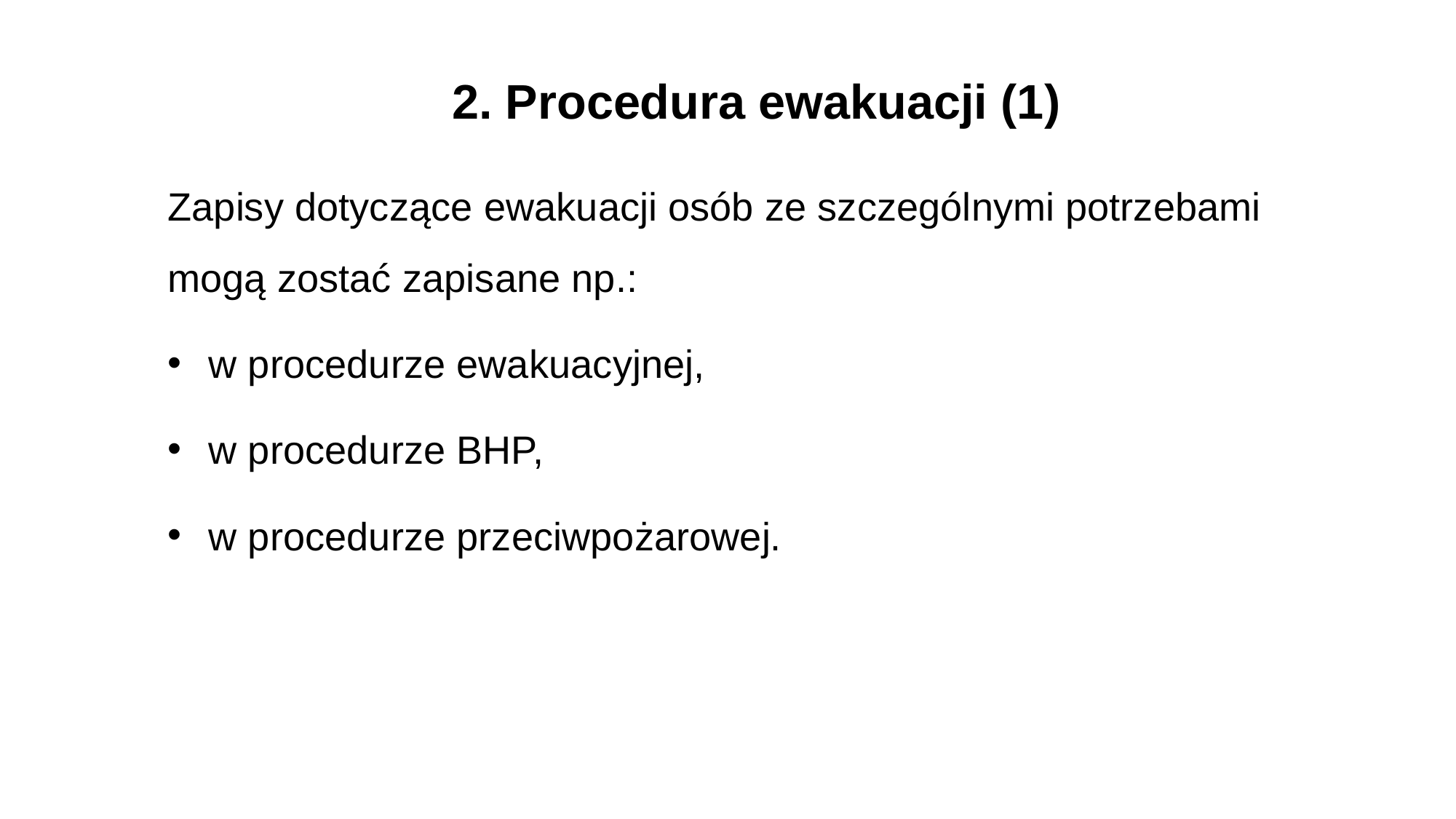

2. Procedura ewakuacji (1)
Zapisy dotyczące ewakuacji osób ze szczególnymi potrzebami mogą zostać zapisane np.:
w procedurze ewakuacyjnej,
w procedurze BHP,
w procedurze przeciwpożarowej.